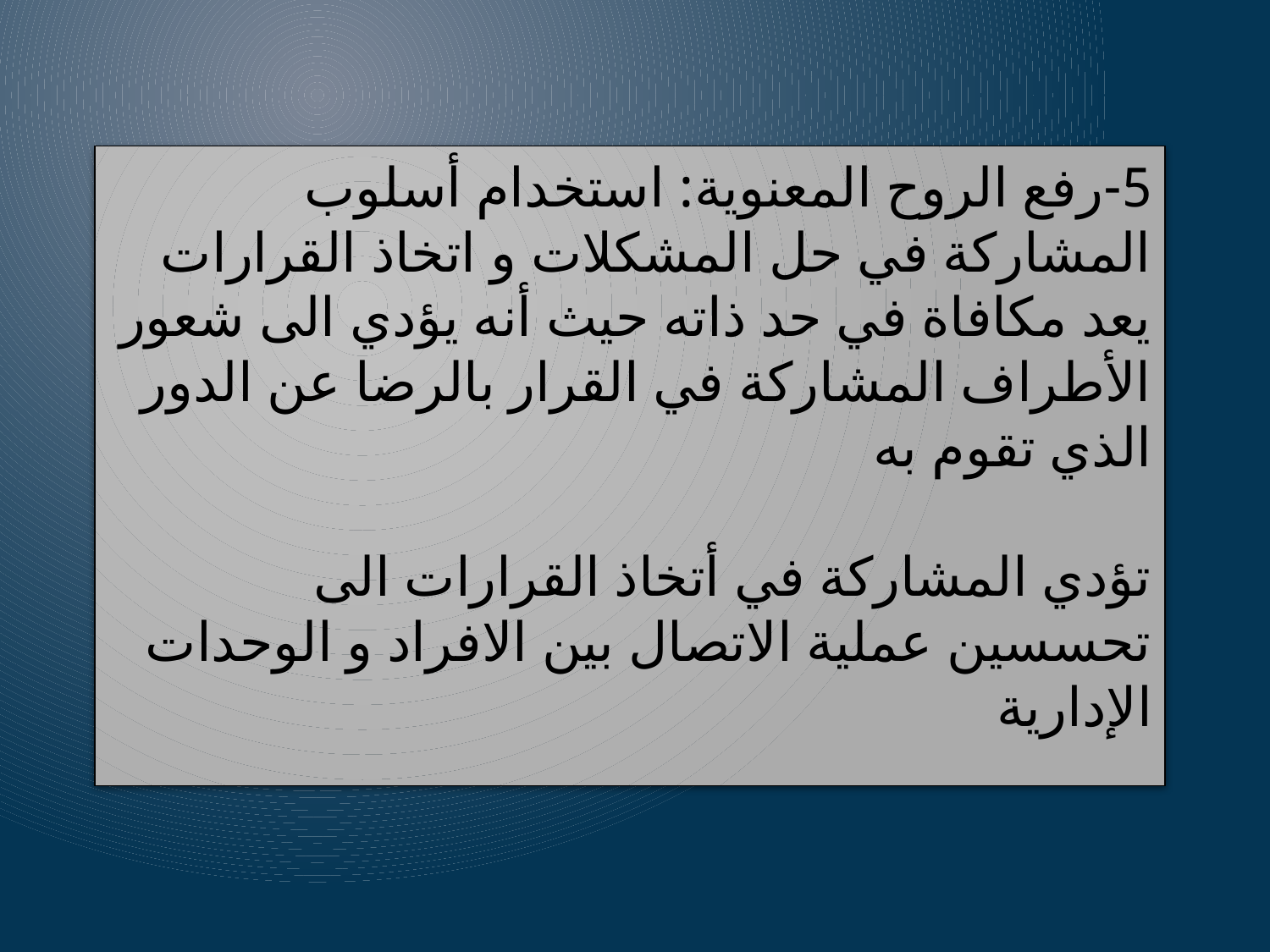

# 5-رفع الروح المعنوية: استخدام أسلوب المشاركة في حل المشكلات و اتخاذ القرارات يعد مكافاة في حد ذاته حيث أنه يؤدي الى شعور الأطراف المشاركة في القرار بالرضا عن الدور الذي تقوم به تؤدي المشاركة في أتخاذ القرارات الى تحسسين عملية الاتصال بين الافراد و الوحدات الإدارية